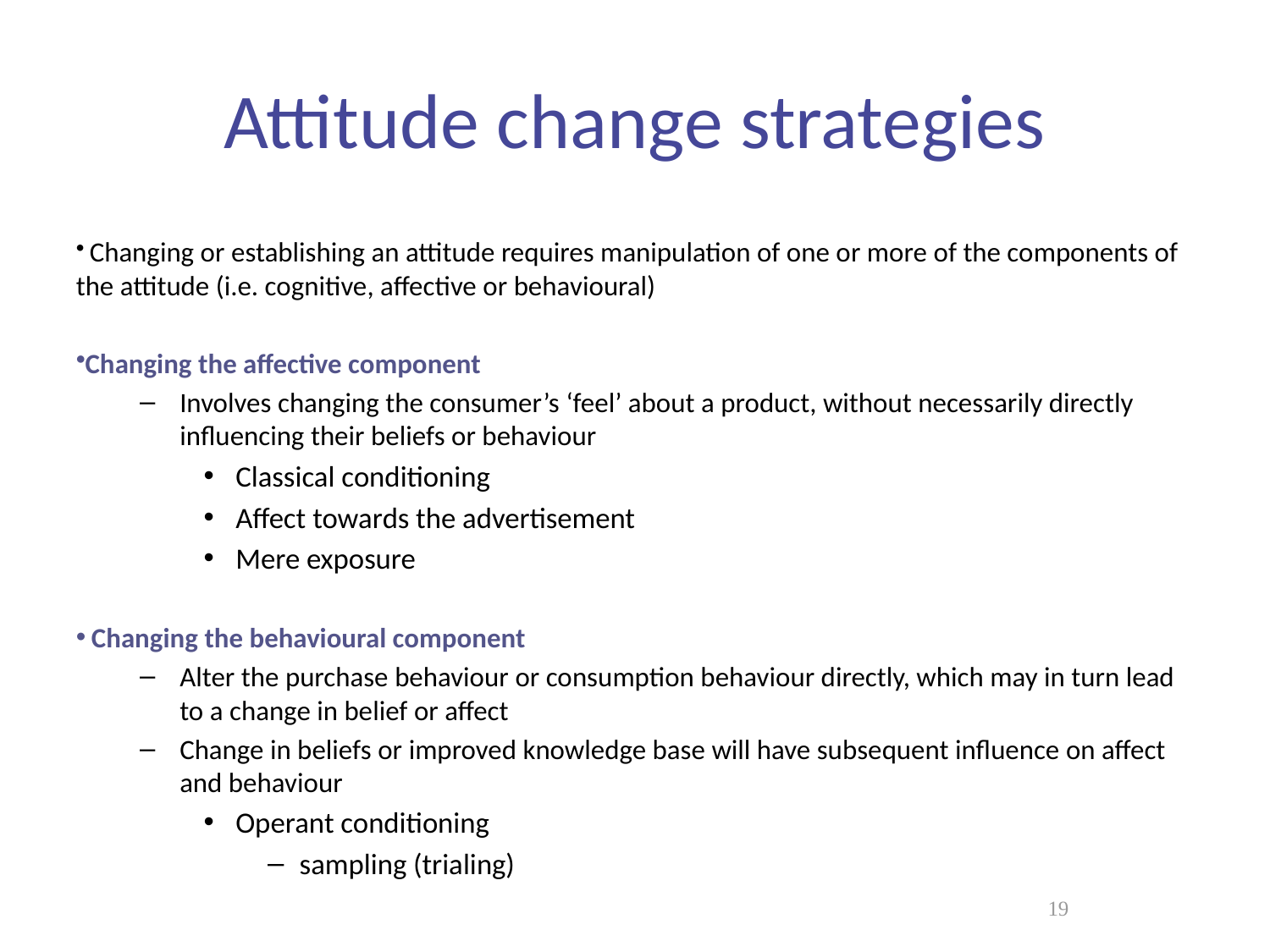

# Attitude change strategies
 Changing or establishing an attitude requires manipulation of one or more of the components of the attitude (i.e. cognitive, affective or behavioural)

Changing the affective component
Involves changing the consumer’s ‘feel’ about a product, without necessarily directly influencing their beliefs or behaviour
Classical conditioning
Affect towards the advertisement
Mere exposure

 Changing the behavioural component
Alter the purchase behaviour or consumption behaviour directly, which may in turn lead to a change in belief or affect
Change in beliefs or improved knowledge base will have subsequent influence on affect and behaviour
Operant conditioning
sampling (trialing)

19